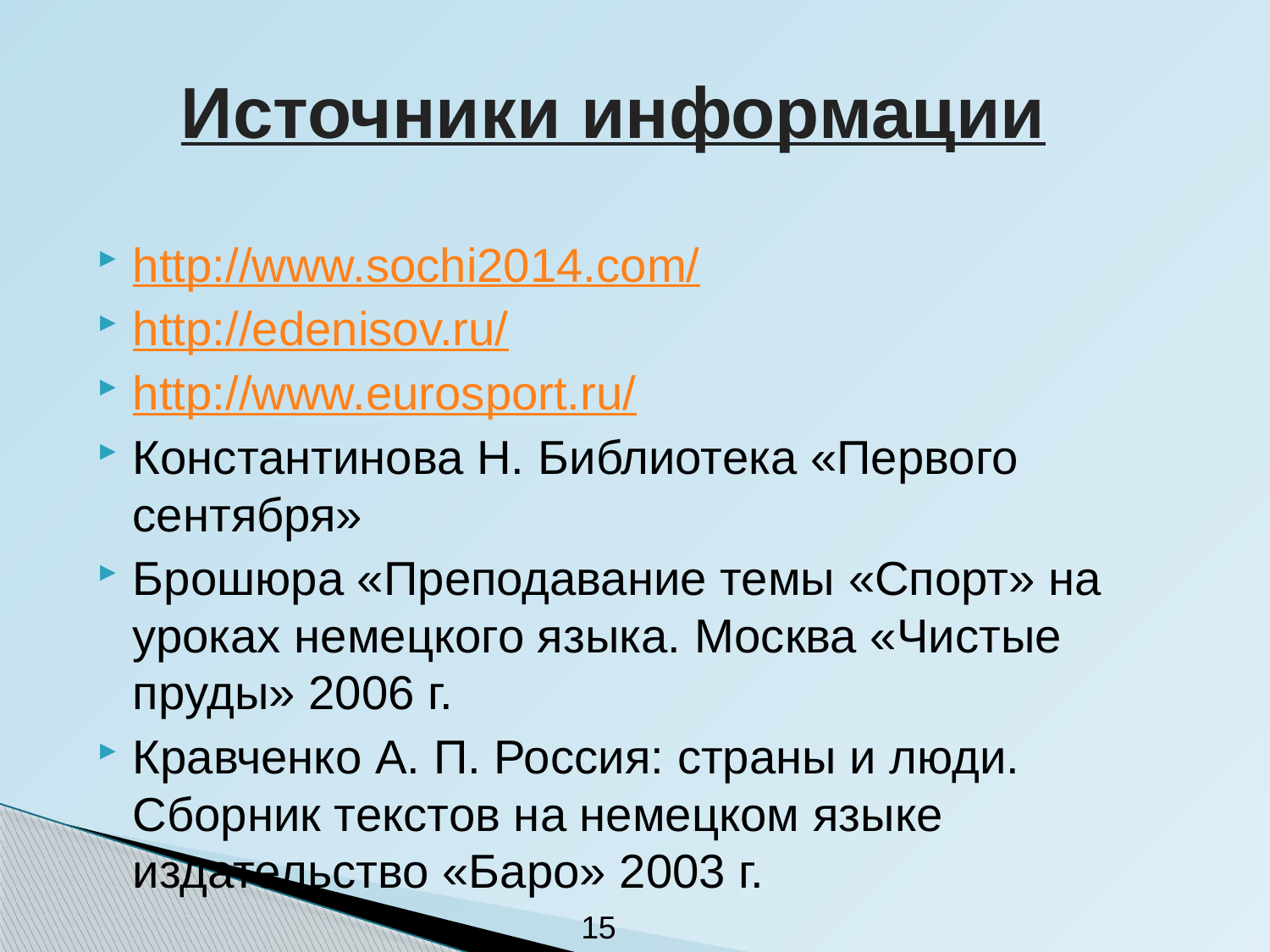

# Источники информации
http://www.sochi2014.com/
http://edenisov.ru/
http://www.eurosport.ru/
Константинова Н. Библиотека «Первого сентября»
Брошюра «Преподавание темы «Спорт» на уроках немецкого языка. Москва «Чистые пруды» 2006 г.
Кравченко А. П. Россия: страны и люди. Сборник текстов на немецком языке издательство «Баро» 2003 г.
15